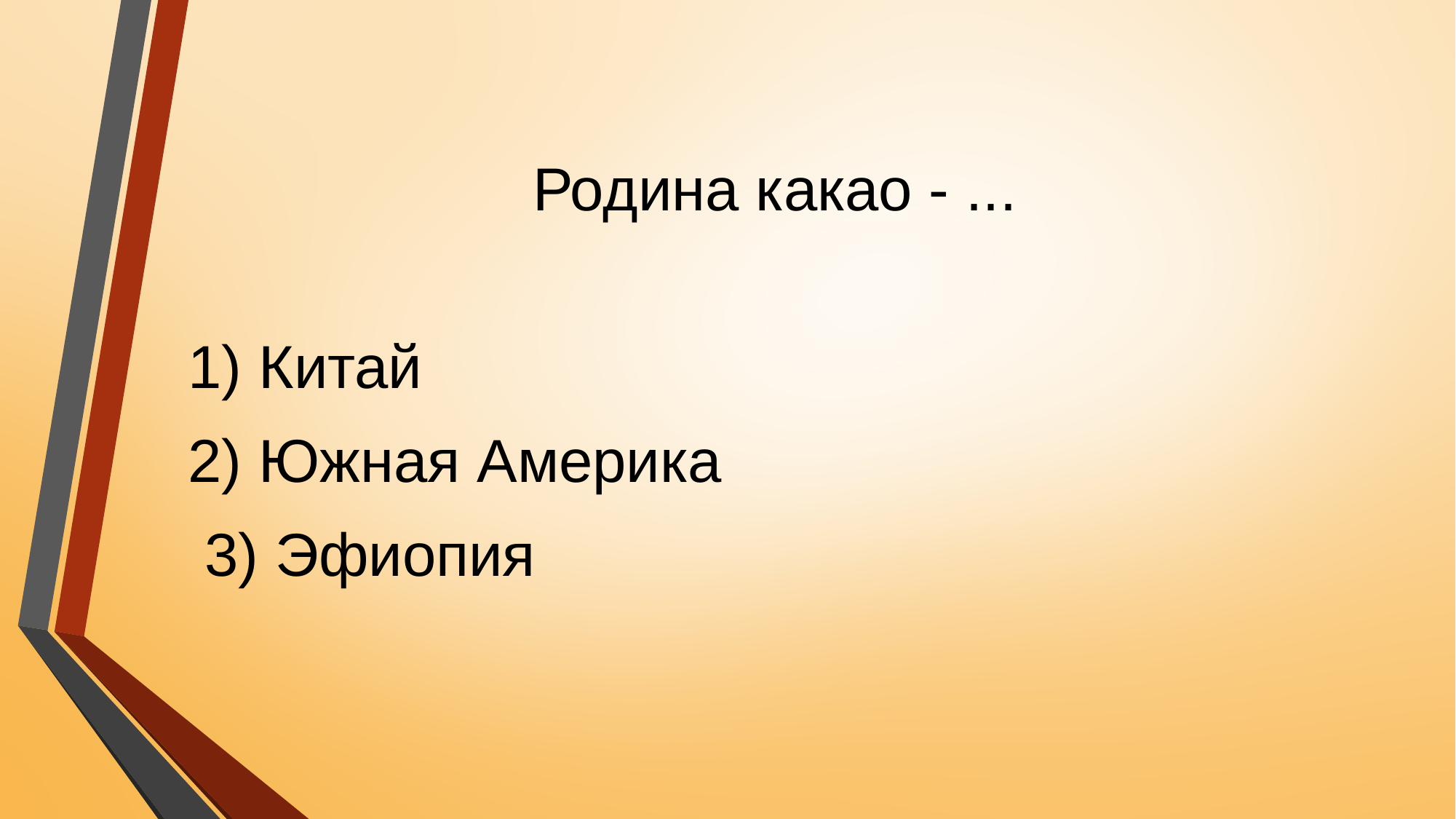

# Родина какао - ...
1) Китай
2) Южная Америка
 3) Эфиопия